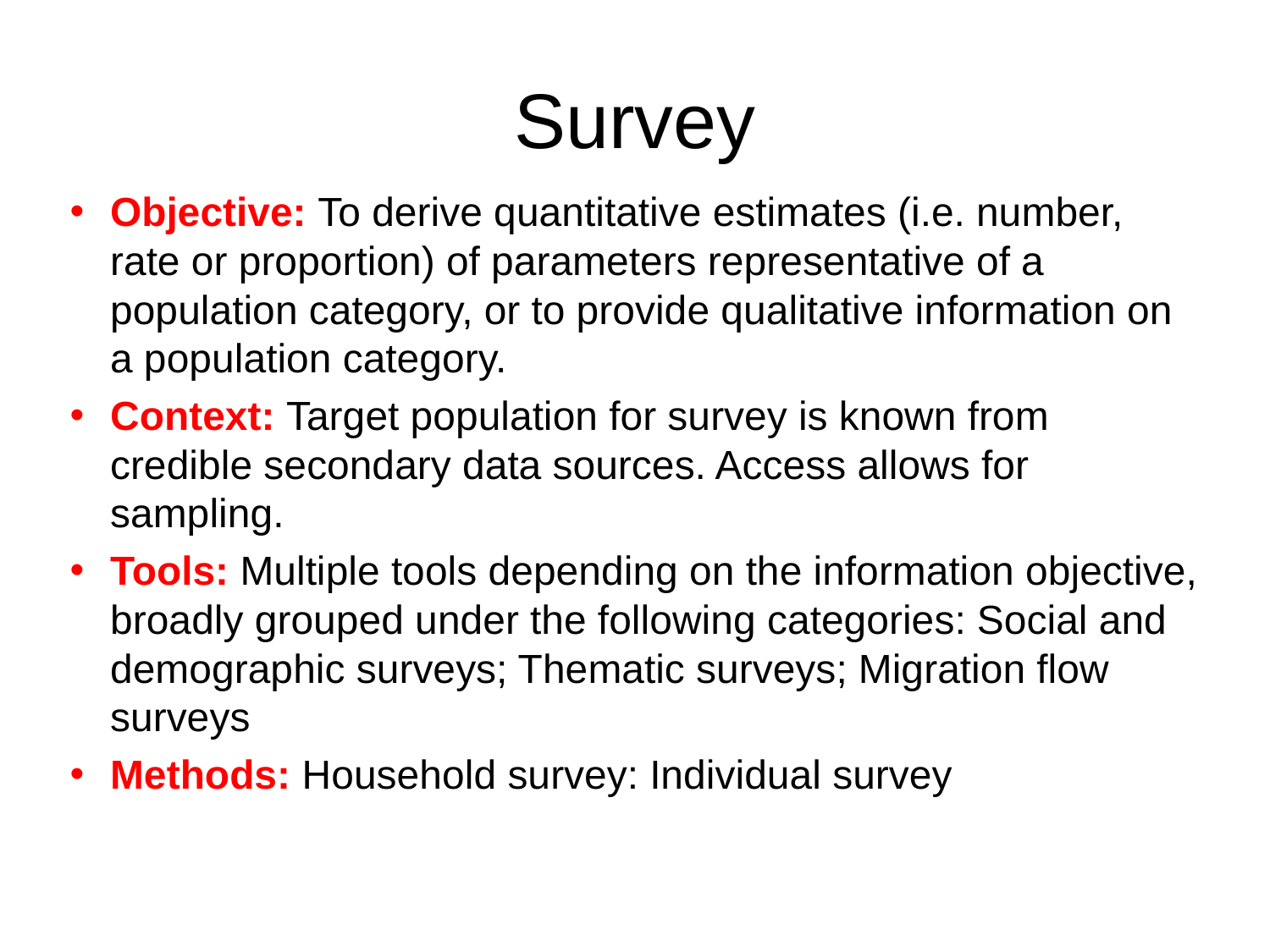

# Survey
Objective: To derive quantitative estimates (i.e. number, rate or proportion) of parameters representative of a population category, or to provide qualitative information on a population category.
Context: Target population for survey is known from credible secondary data sources. Access allows for sampling.
Tools: Multiple tools depending on the information objective, broadly grouped under the following categories: Social and demographic surveys; Thematic surveys; Migration flow surveys
Methods: Household survey: Individual survey